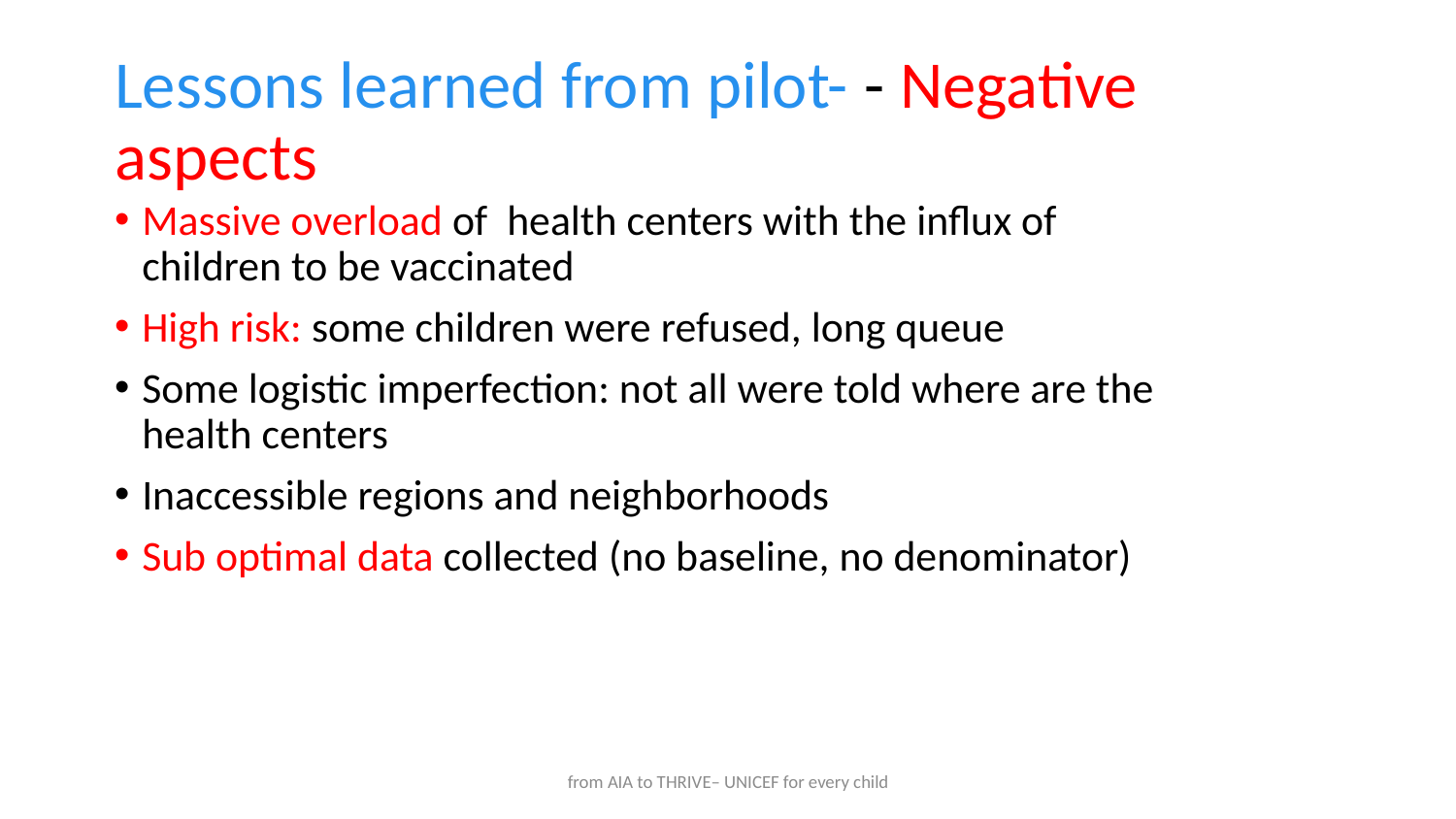

# Lessons learned from pilot- - Negative aspects
Massive overload of  health centers with the influx of children to be vaccinated
High risk: some children were refused, long queue
Some logistic imperfection: not all were told where are the health centers
Inaccessible regions and neighborhoods
Sub optimal data collected (no baseline, no denominator)

from AIA to THRIVE– UNICEF for every child